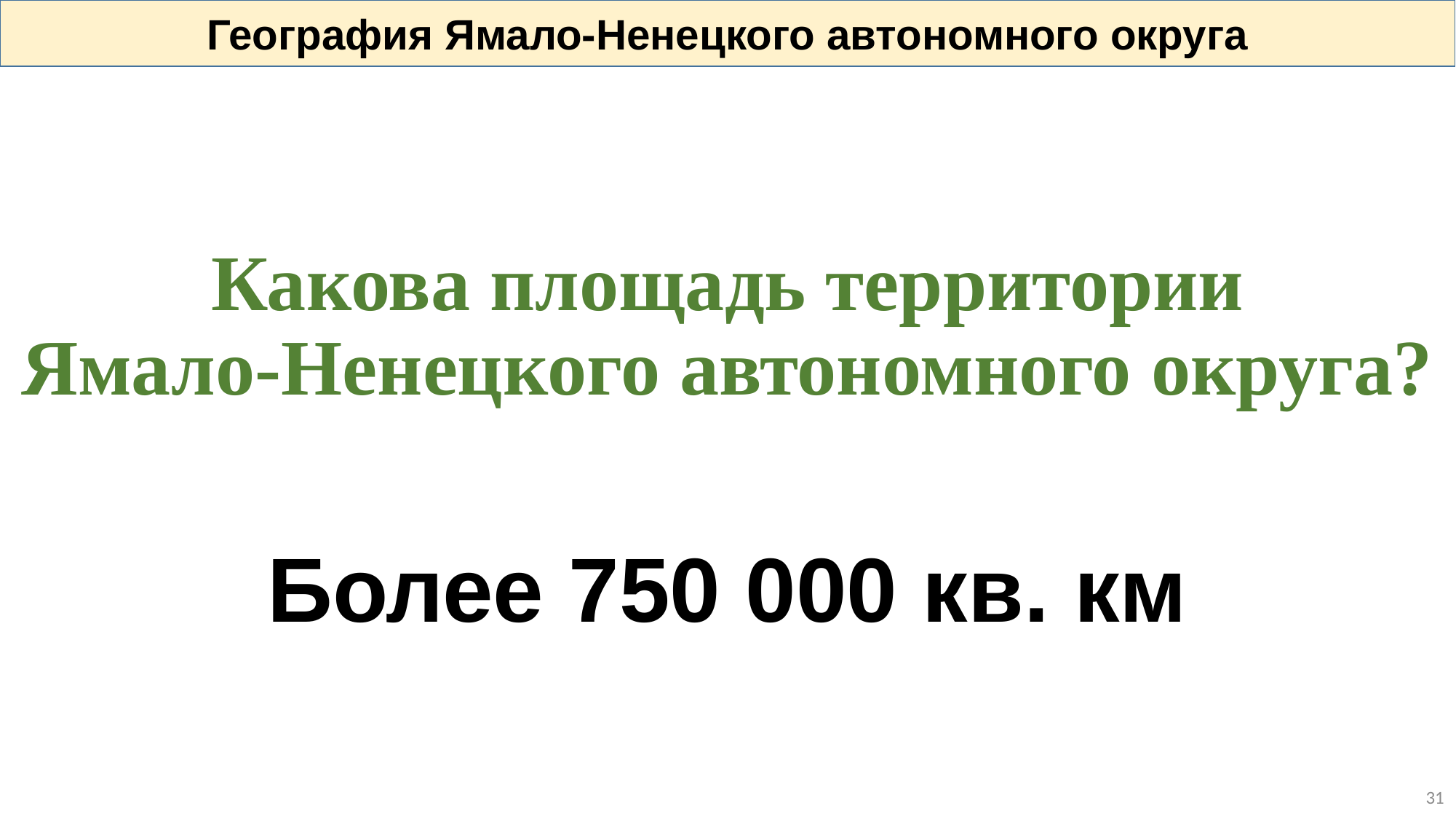

География Ямало-Ненецкого автономного округа
Какова площадь территории
Ямало-Ненецкого автономного округа?
Более 750 000 кв. км
31